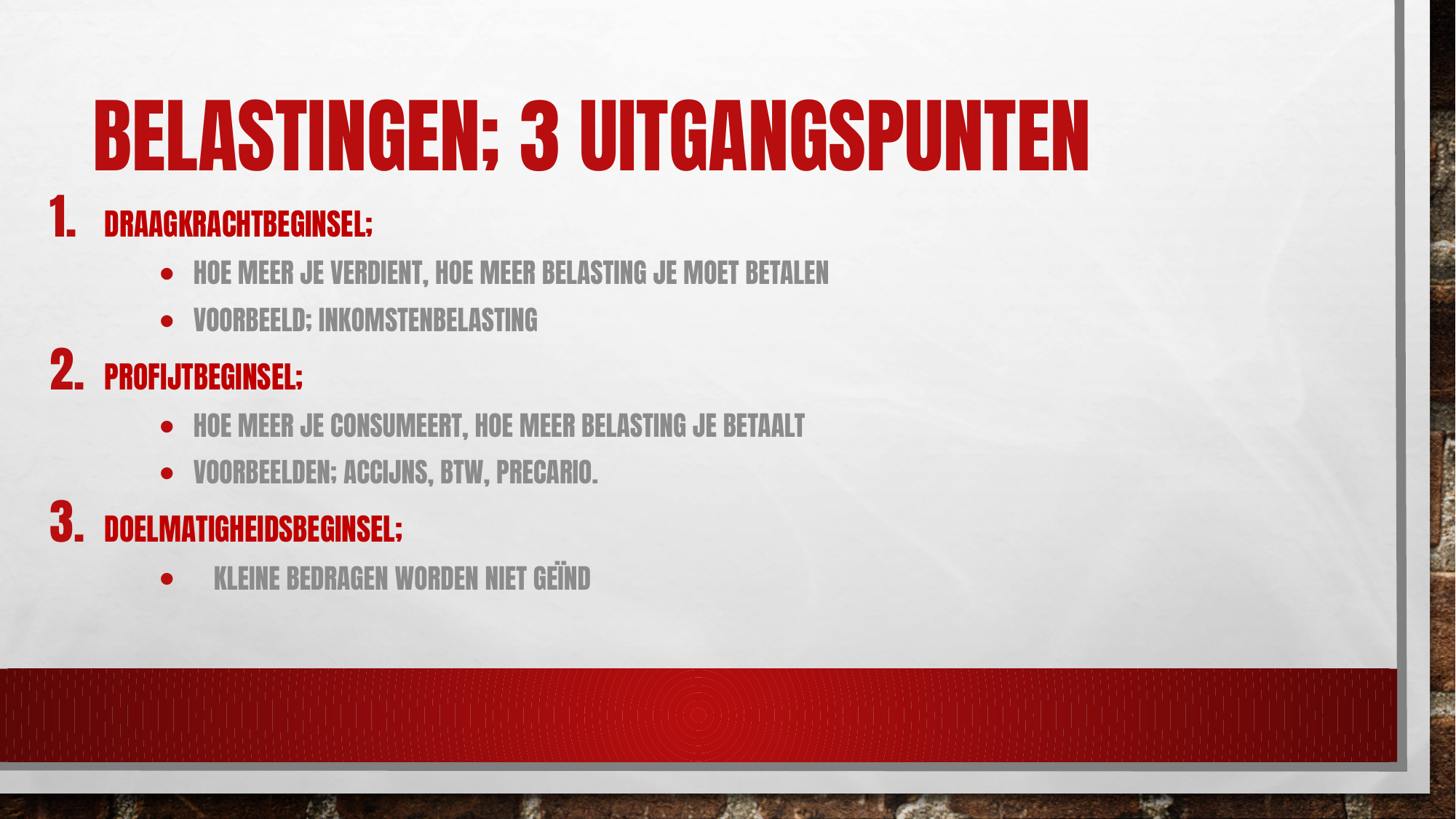

# Belastingen; 3 uitgangspunten
Draagkrachtbeginsel;
Hoe meer je verdient, hoe meer belasting je moet betalen
Voorbeeld; inkomstenbelasting
Profijtbeginsel;
Hoe meer je consumeert, hoe meer belasting je betaalt
Voorbeelden; accijns, btw, precario.
Doelmatigheidsbeginsel;
Kleine bedragen worden niet geïnd